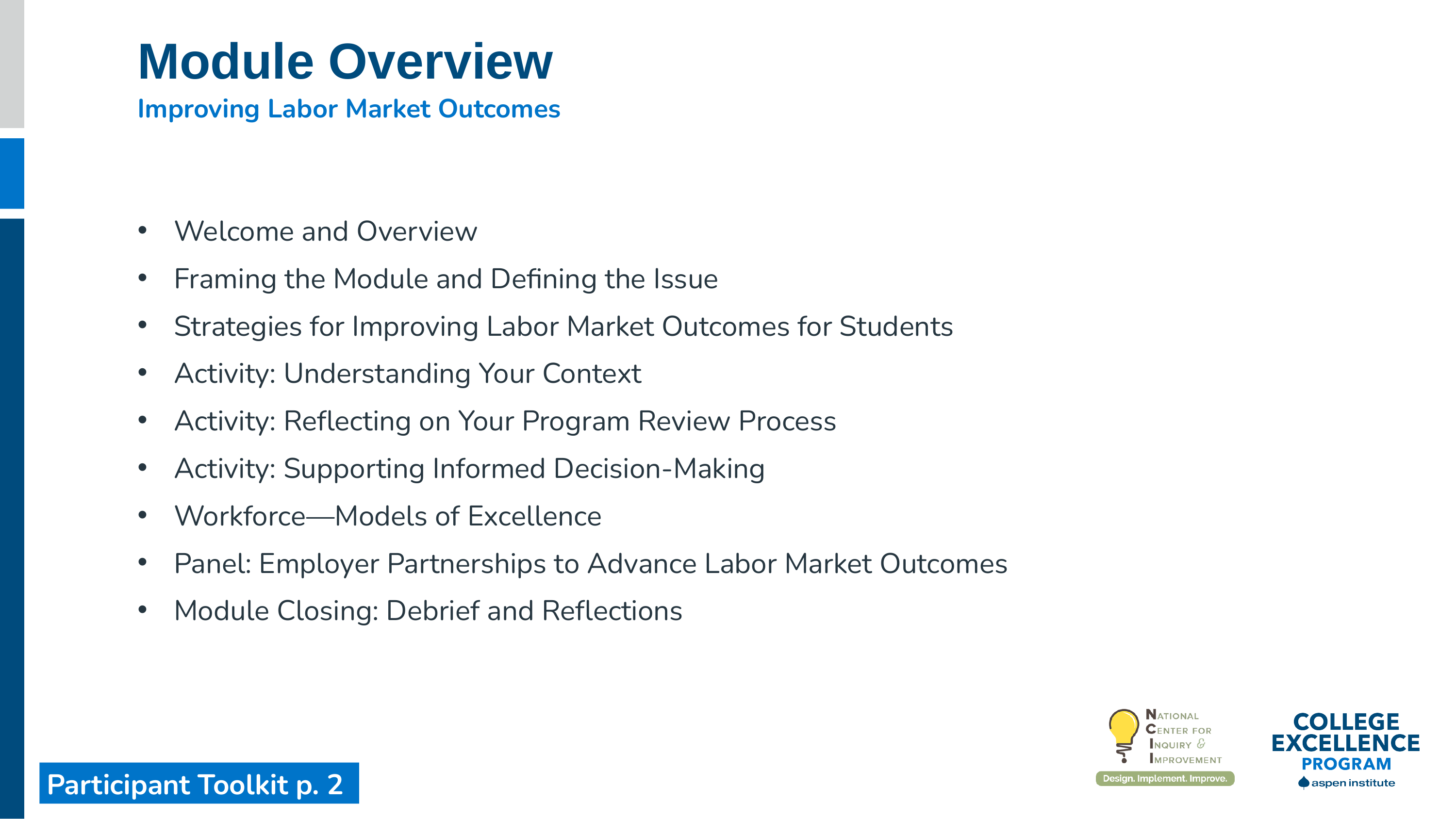

Module Overview
Improving Labor Market Outcomes
Welcome and Overview
Framing the Module and Defining the Issue
Strategies for Improving Labor Market Outcomes for Students
Activity: Understanding Your Context
Activity: Reflecting on Your Program Review Process
Activity: Supporting Informed Decision-Making
Workforce—Models of Excellence
Panel: Employer Partnerships to Advance Labor Market Outcomes
Module Closing: Debrief and Reflections
Participant Toolkit p. 2